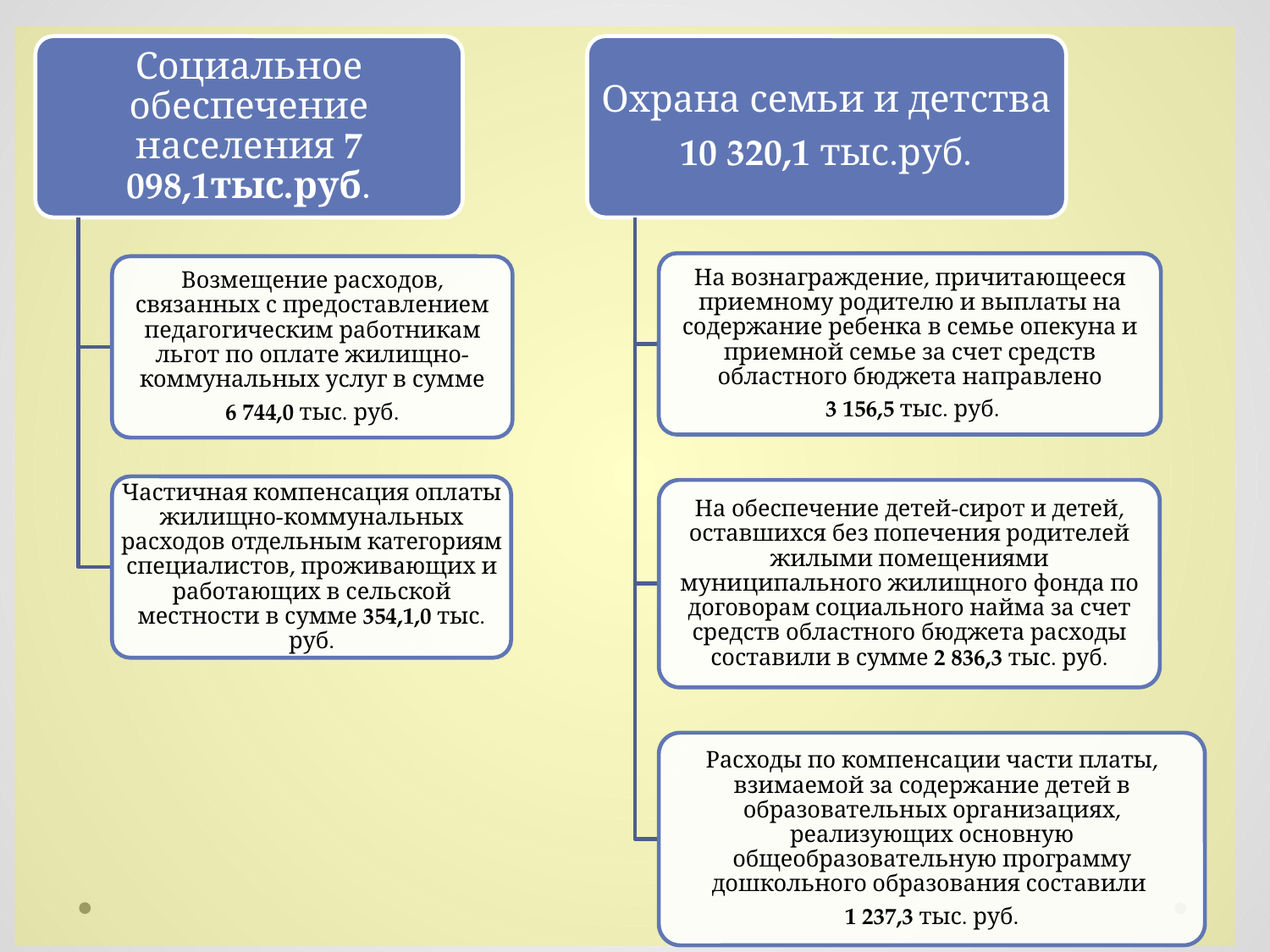

Социальное обеспечение населения 7 098,1тыс.руб.
Возмещение расходов, связанных с предоставлением педагогическим работникам льгот по оплате жилищно-коммунальных услуг в сумме
6 744,0 тыс. руб.
Частичная компенсация оплаты жилищно-коммунальных расходов отдельным категориям специалистов, проживающих и работающих в сельской местности в сумме 354,1,0 тыс. руб.
Охрана семьи и детства
10 320,1 тыс.руб.
На вознаграждение, причитающееся приемному родителю и выплаты на содержание ребенка в семье опекуна и приемной семье за счет средств областного бюджета направлено
 3 156,5 тыс. руб.
На обеспечение детей-сирот и детей, оставшихся без попечения родителей жилыми помещениями муниципального жилищного фонда по договорам социального найма за счет средств областного бюджета расходы составили в сумме 2 836,3 тыс. руб.
Расходы по компенсации части платы, взимаемой за содержание детей в образовательных организациях, реализующих основную общеобразовательную программу дошкольного образования составили
1 237,3 тыс. руб.